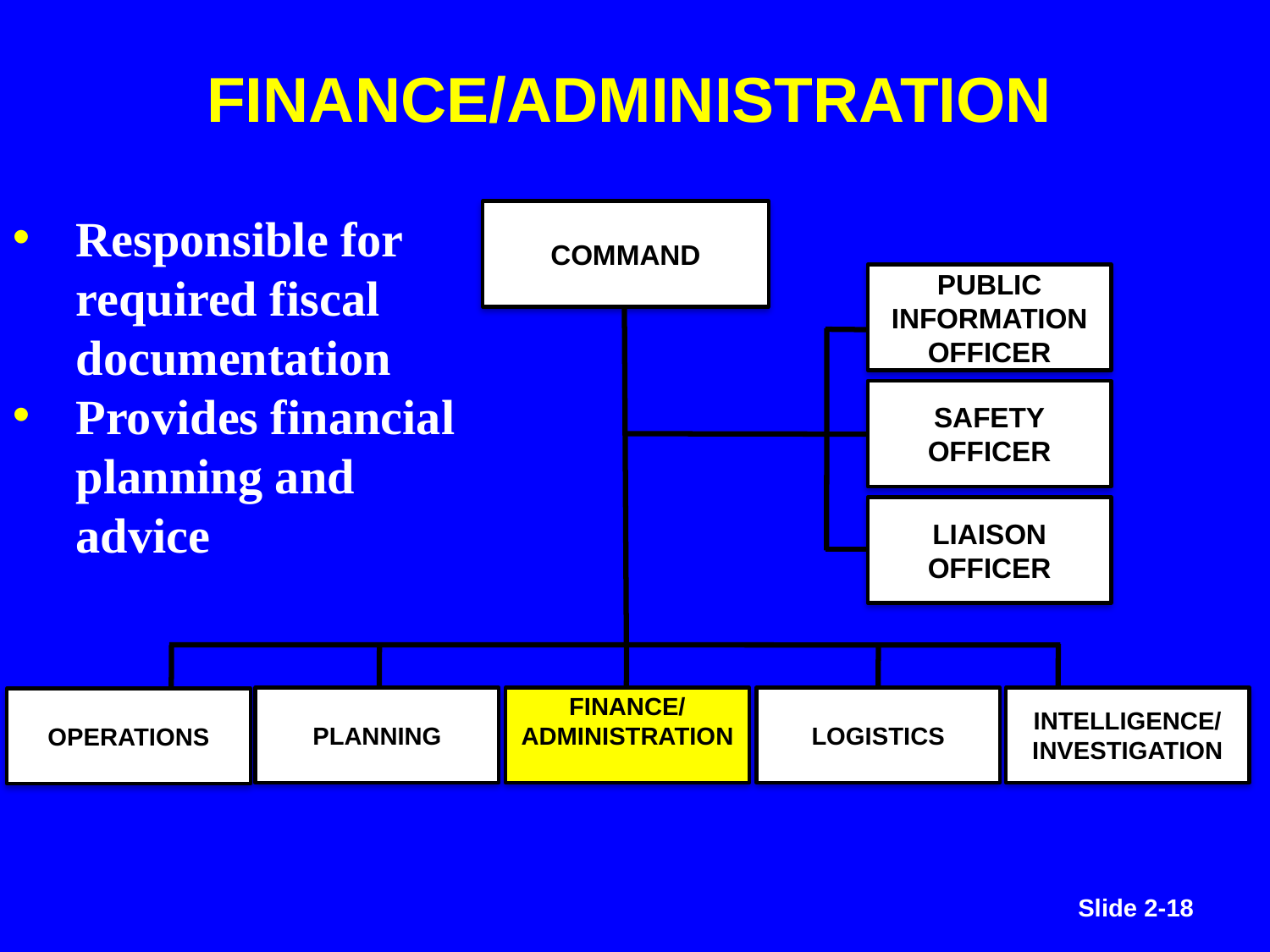

FINANCE/ADMINISTRATION
Responsible for required fiscal documentation
Provides financial planning and advice
COMMAND
PUBLIC INFORMATION OFFICER
SAFETY
OFFICER
LIAISON OFFICER
PLANNING
FINANCE/
ADMINISTRATION
LOGISTICS
OPERATIONS
INTELLIGENCE/ INVESTIGATION
Slide 2-18